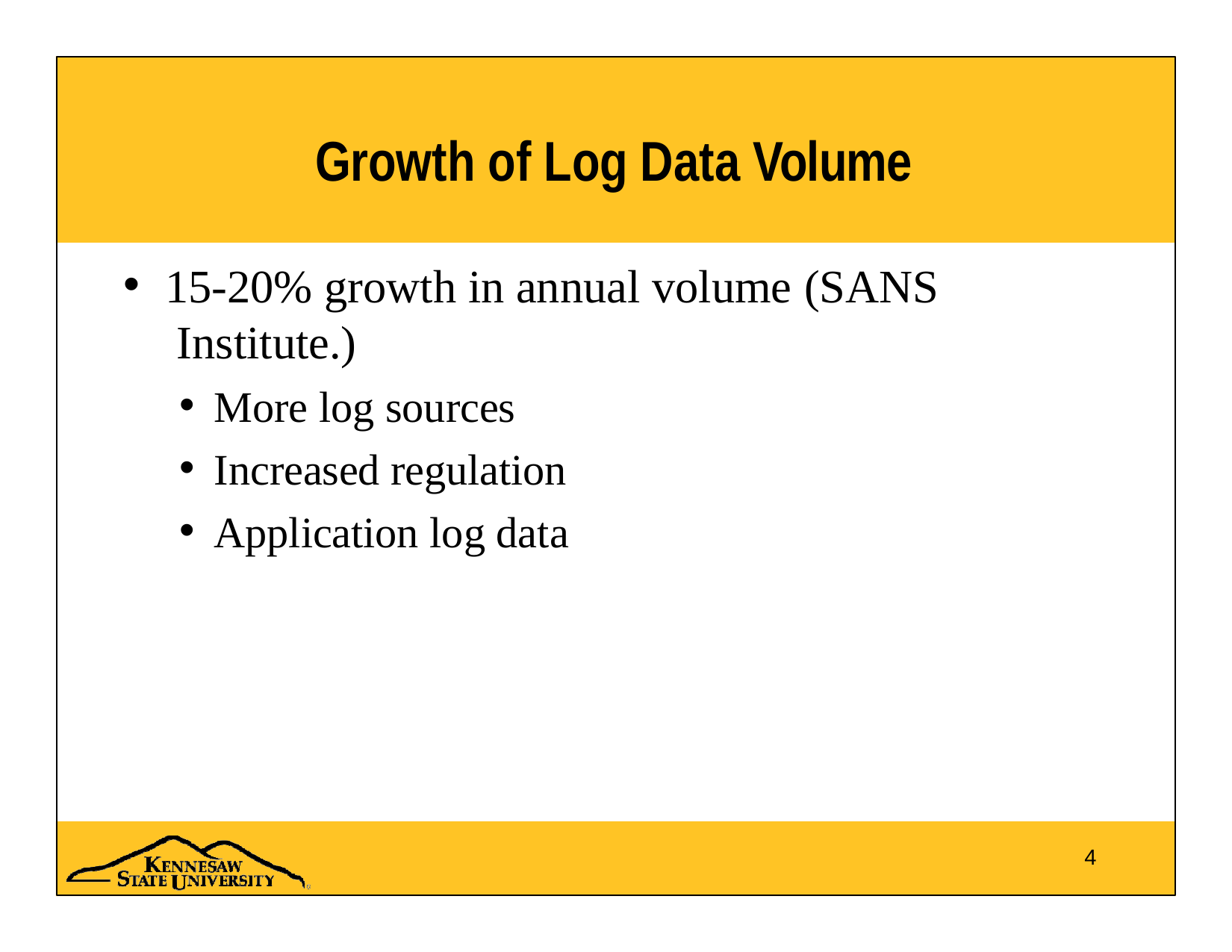

# Growth of Log Data Volume
15-20% growth in annual volume (SANS  Institute.)
More log sources
Increased regulation
Application log data

4